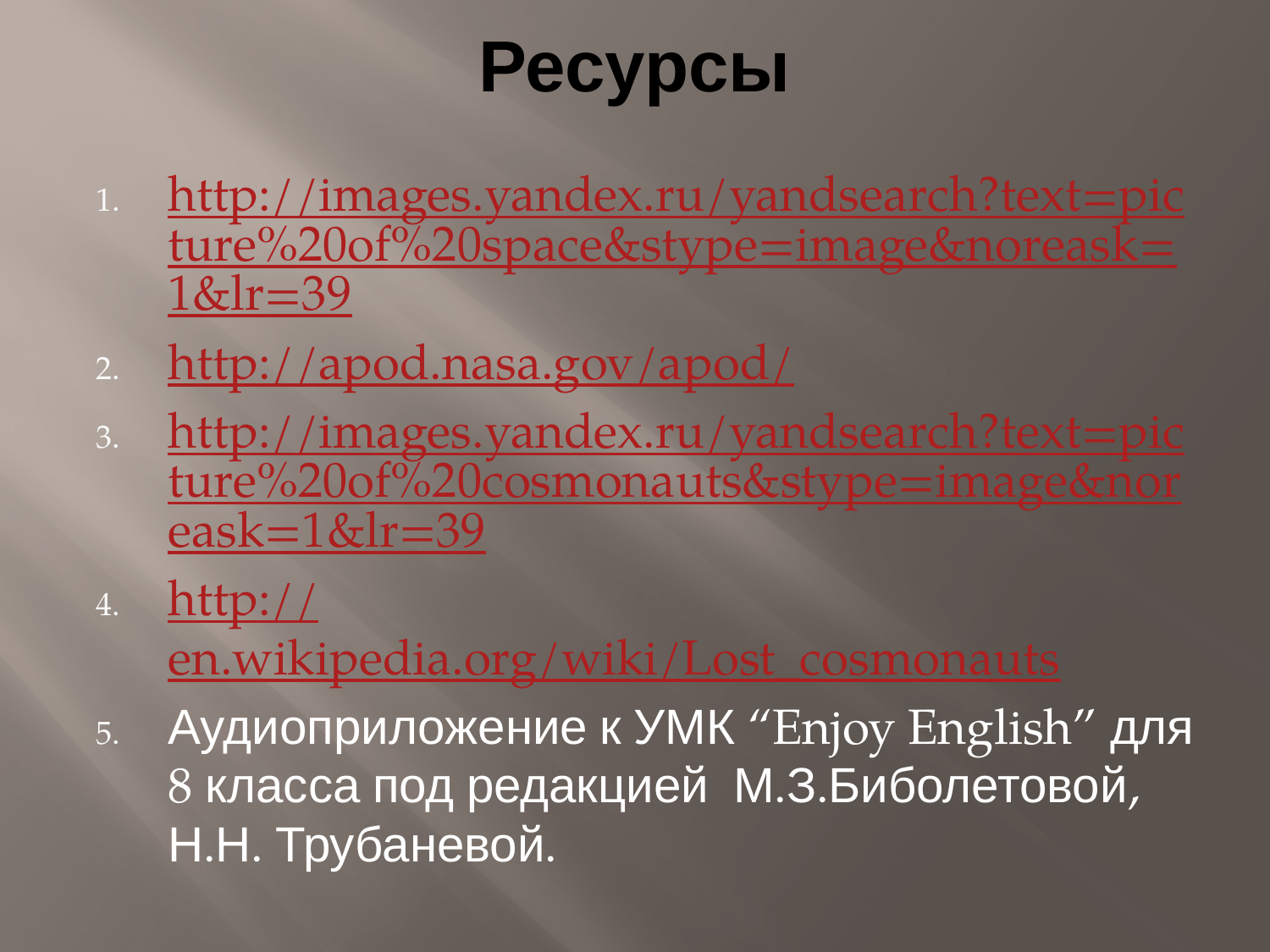

# Ресурсы

http://images.yandex.ru/yandsearch?text=picture%20of%20space&stype=image&noreask=1&lr=39
http://apod.nasa.gov/apod/
http://images.yandex.ru/yandsearch?text=picture%20of%20cosmonauts&stype=image&noreask=1&lr=39
http://en.wikipedia.org/wiki/Lost_cosmonauts
Аудиоприложение к УМК “Enjoy English” для 8 класса под редакцией  М.З.Биболетовой, Н.Н. Трубаневой.